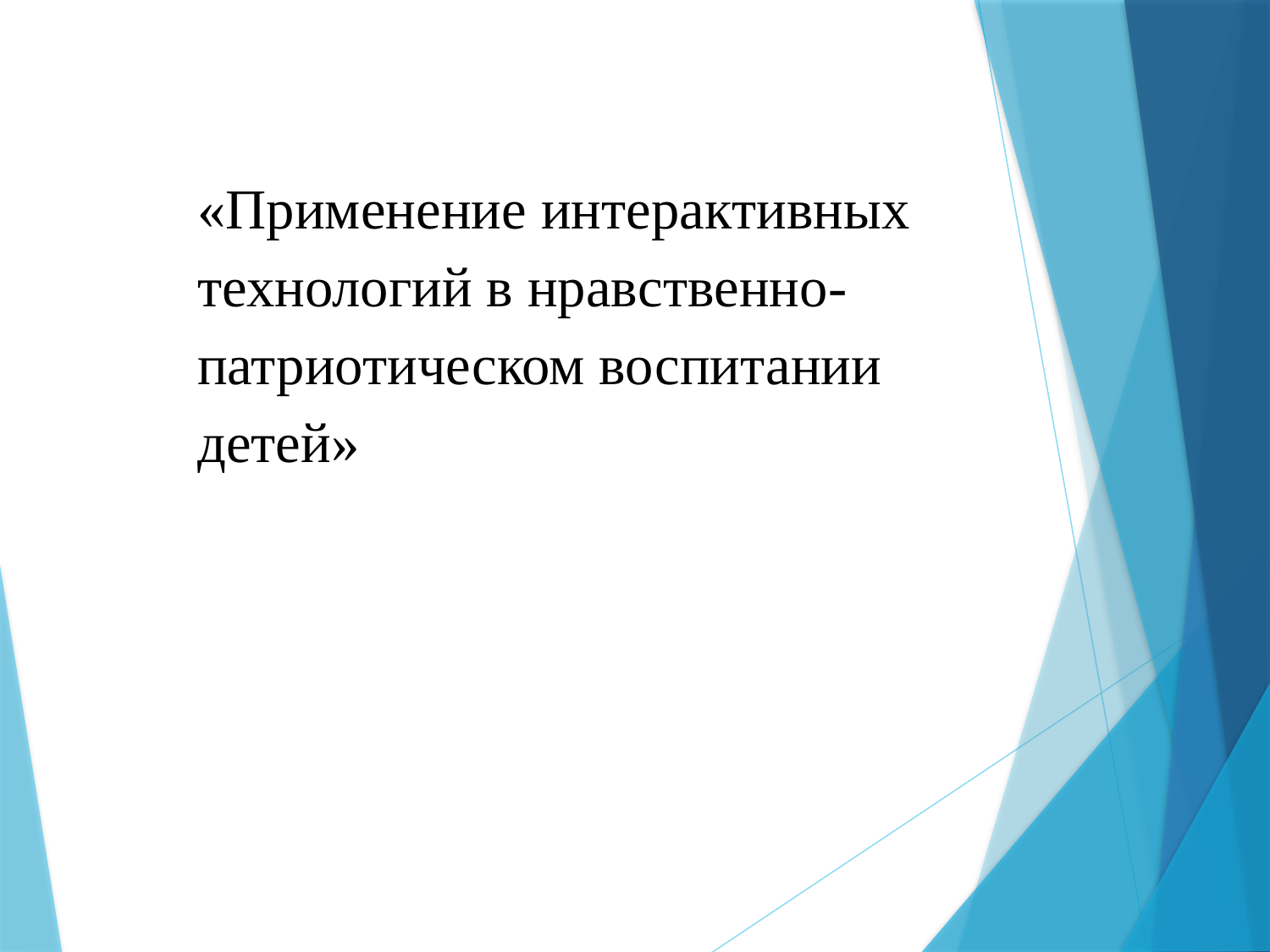

«Применение интерактивных технологий в нравственно-патриотическом воспитании детей»